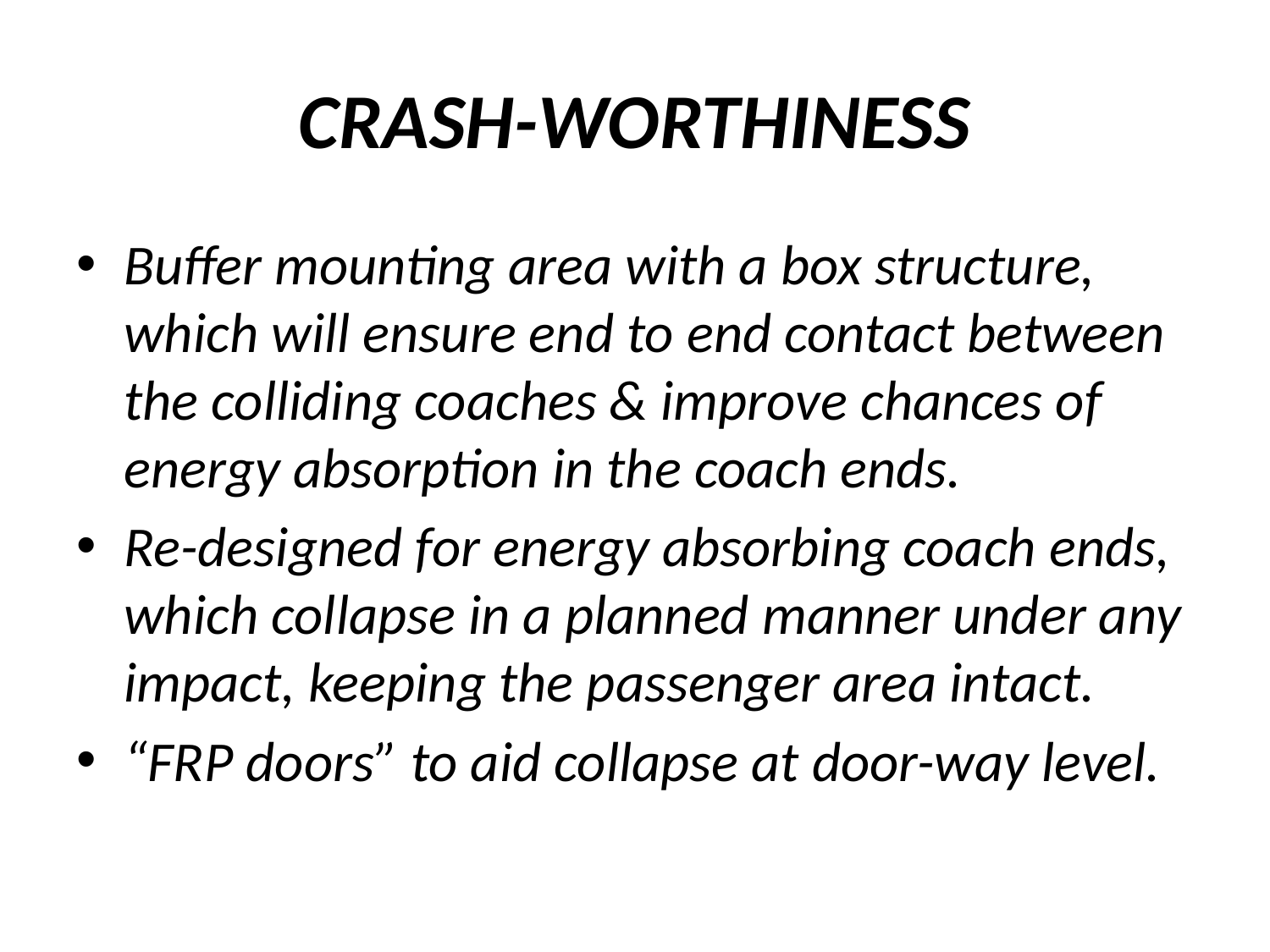

# CRASH-WORTHINESS
Buffer mounting area with a box structure, which will ensure end to end contact between the colliding coaches & improve chances of energy absorption in the coach ends.
Re-designed for energy absorbing coach ends, which collapse in a planned manner under any impact, keeping the passenger area intact.
“FRP doors” to aid collapse at door-way level.